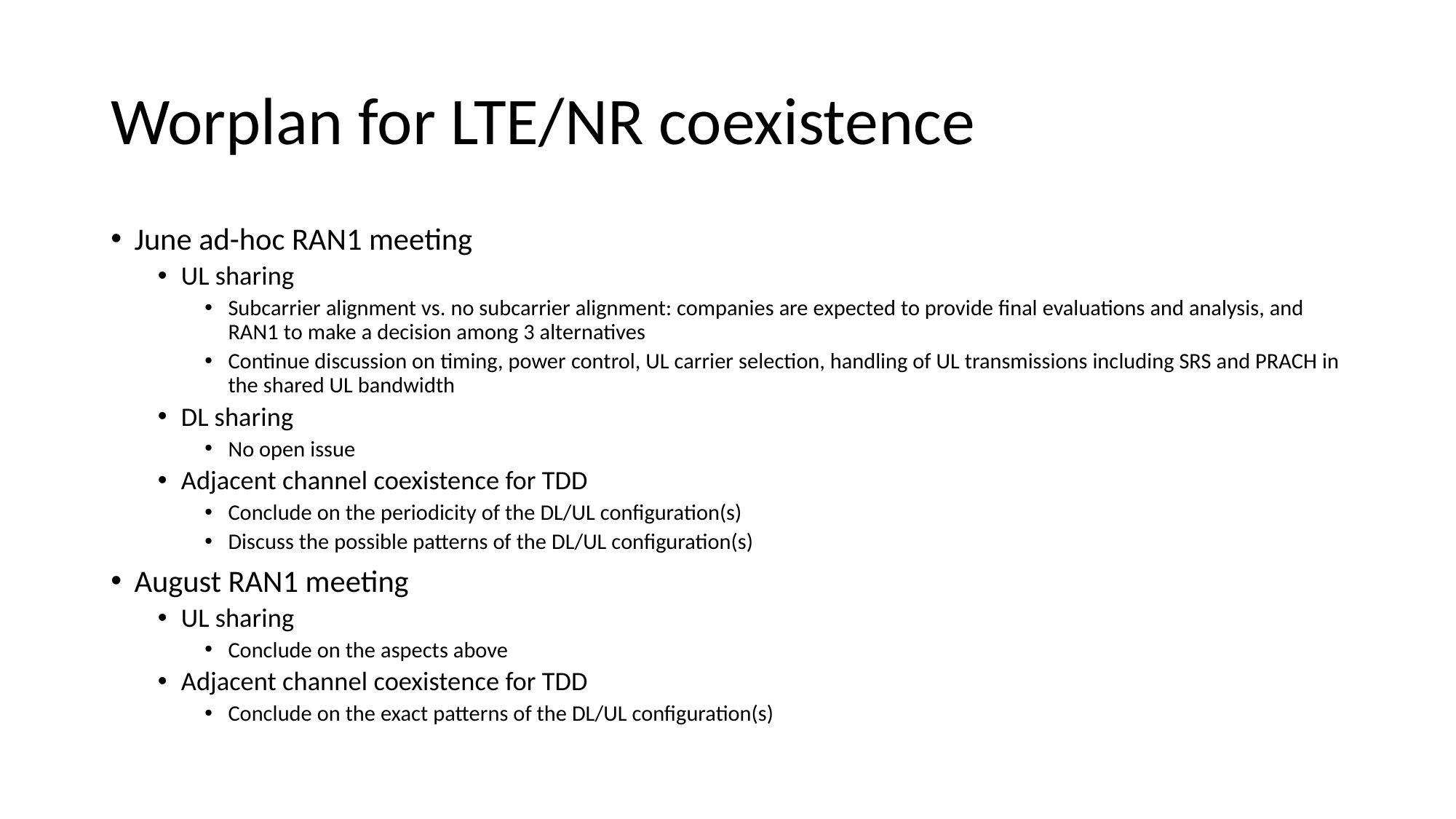

# Worplan for LTE/NR coexistence
June ad-hoc RAN1 meeting
UL sharing
Subcarrier alignment vs. no subcarrier alignment: companies are expected to provide final evaluations and analysis, and RAN1 to make a decision among 3 alternatives
Continue discussion on timing, power control, UL carrier selection, handling of UL transmissions including SRS and PRACH in the shared UL bandwidth
DL sharing
No open issue
Adjacent channel coexistence for TDD
Conclude on the periodicity of the DL/UL configuration(s)
Discuss the possible patterns of the DL/UL configuration(s)
August RAN1 meeting
UL sharing
Conclude on the aspects above
Adjacent channel coexistence for TDD
Conclude on the exact patterns of the DL/UL configuration(s)